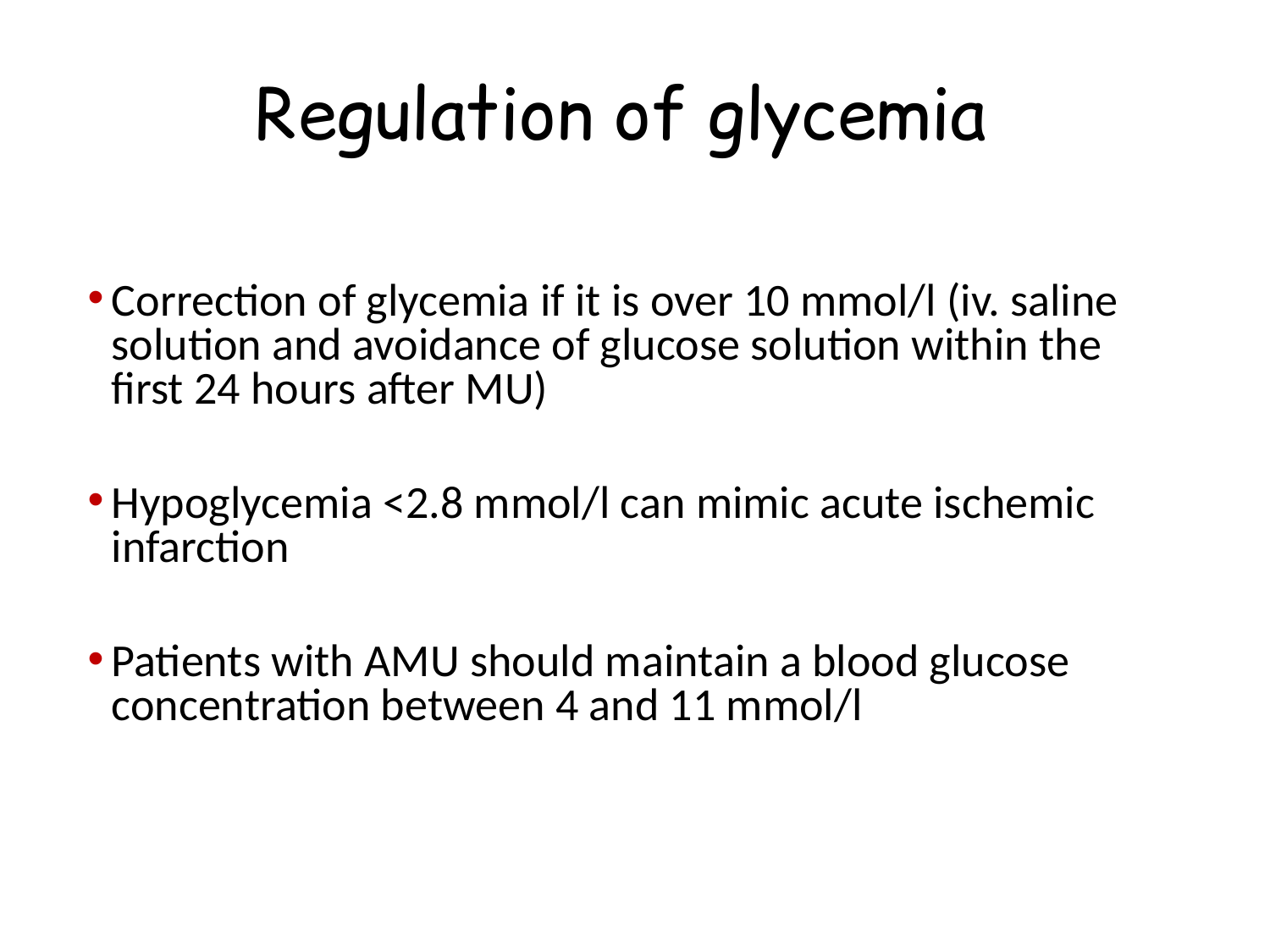

# Regulation of glycemia

Correction of glycemia if it is over 10 mmol/l (iv. saline solution and avoidance of glucose solution within the first 24 hours after MU)

Hypoglycemia <2.8 mmol/l can mimic acute ischemic infarction

Patients with AMU should maintain a blood glucose concentration between 4 and 11 mmol/l